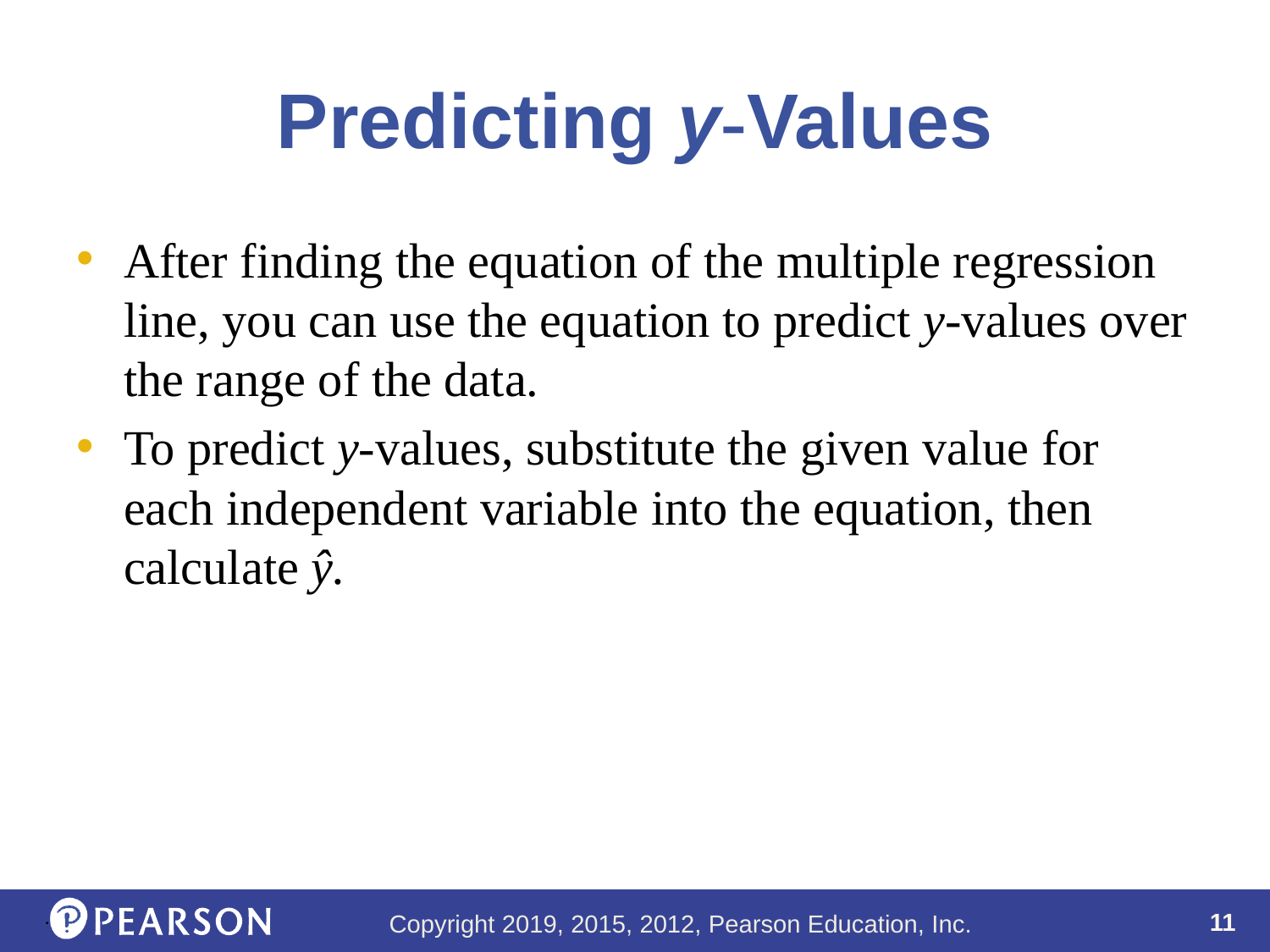

# Predicting y-Values
After finding the equation of the multiple regression line, you can use the equation to predict y-values over the range of the data.
To predict y-values, substitute the given value for each independent variable into the equation, then calculate ŷ.
.